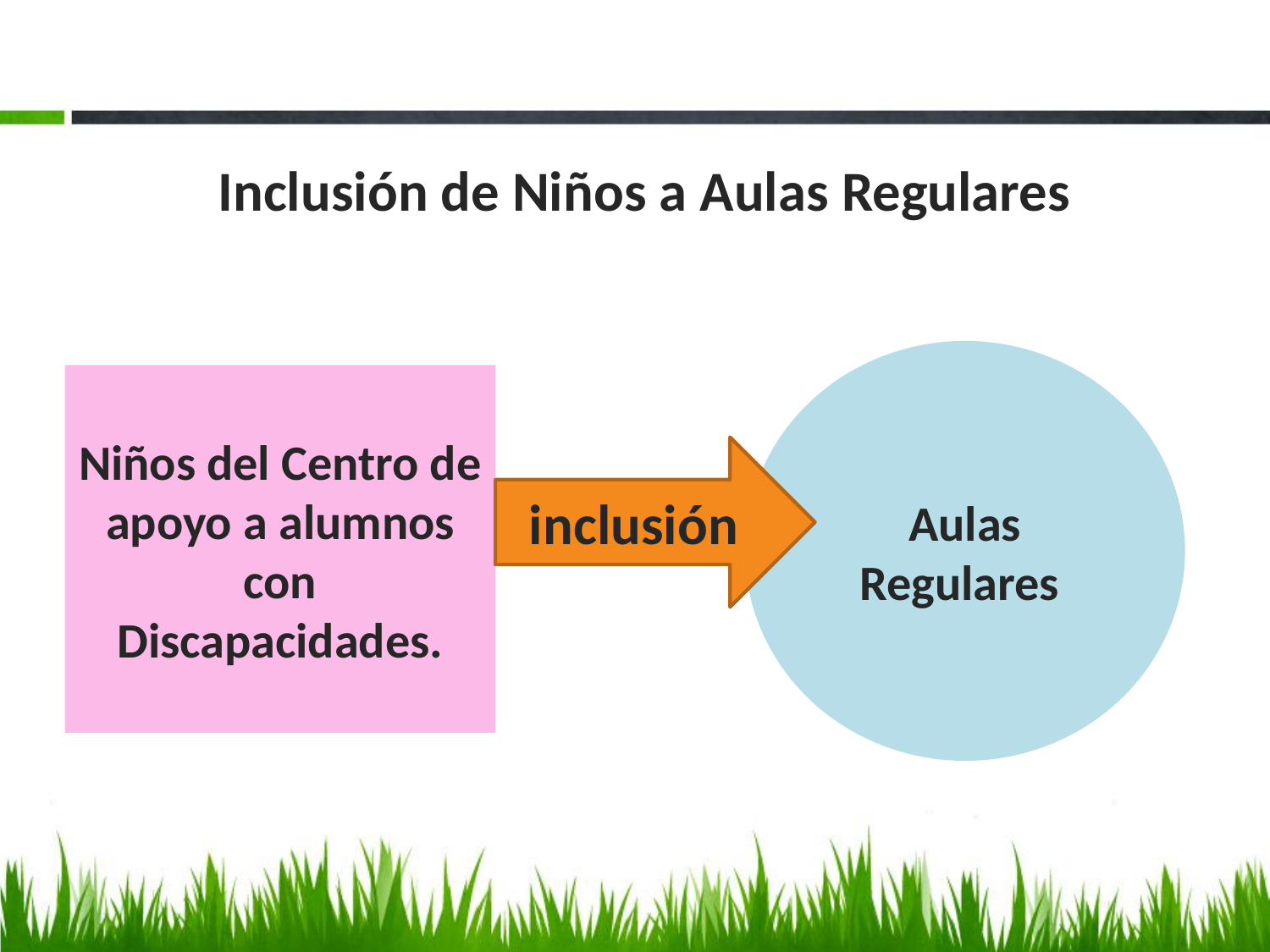

Inclusión de Niños a Aulas Regulares
Aulas Regulares

Niños del Centro de apoyo a alumnos con Discapacidades.

inclusión